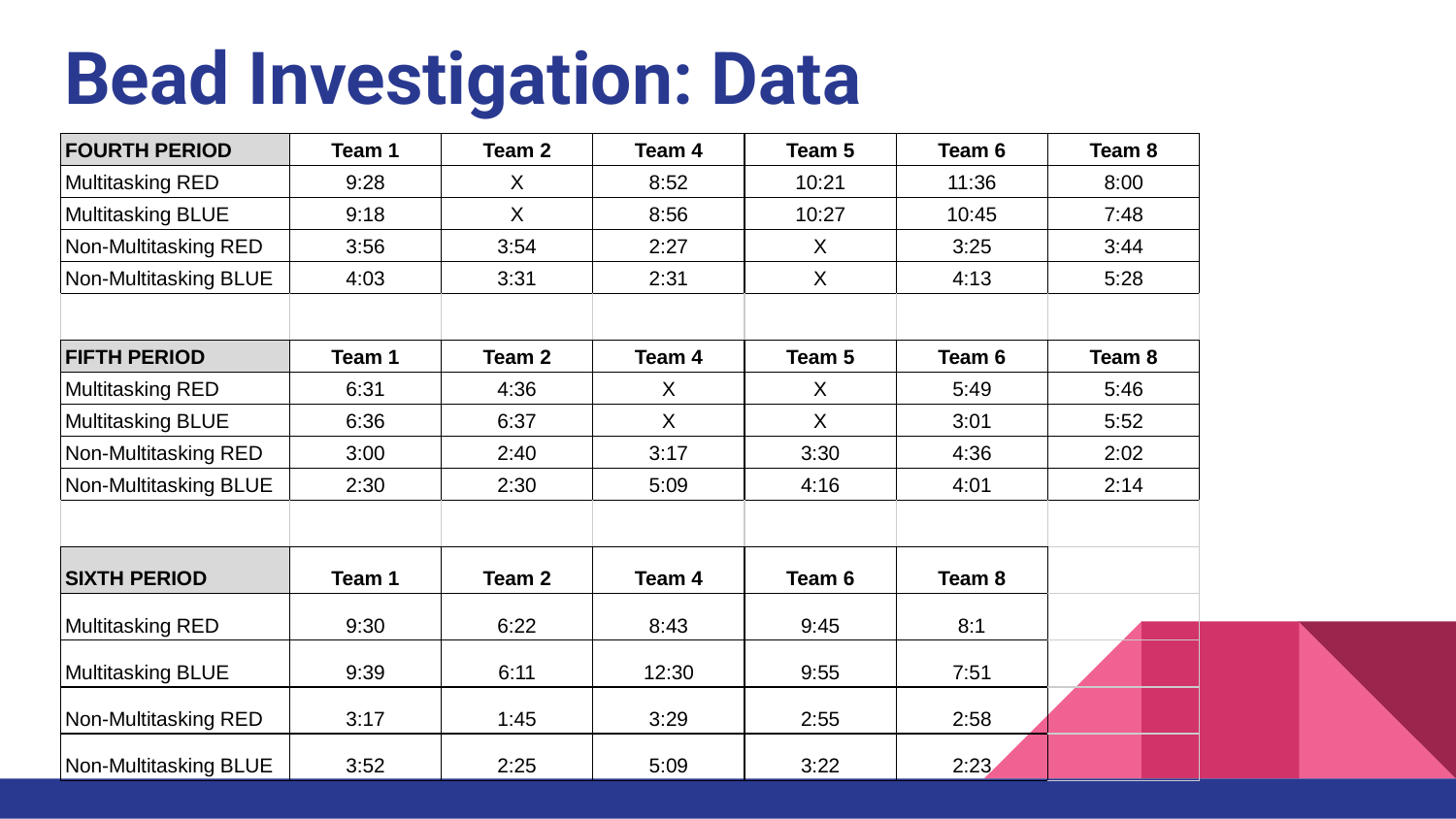

# Bead Investigation: Data
| FOURTH PERIOD | Team 1 | Team 2 | Team 4 | Team 5 | Team 6 | Team 8 |
| --- | --- | --- | --- | --- | --- | --- |
| Multitasking RED | 9:28 | X | 8:52 | 10:21 | 11:36 | 8:00 |
| Multitasking BLUE | 9:18 | X | 8:56 | 10:27 | 10:45 | 7:48 |
| Non-Multitasking RED | 3:56 | 3:54 | 2:27 | X | 3:25 | 3:44 |
| Non-Multitasking BLUE | 4:03 | 3:31 | 2:31 | X | 4:13 | 5:28 |
|  |  |  |  |  |  |  |
| FIFTH PERIOD | Team 1 | Team 2 | Team 4 | Team 5 | Team 6 | Team 8 |
| Multitasking RED | 6:31 | 4:36 | X | X | 5:49 | 5:46 |
| Multitasking BLUE | 6:36 | 6:37 | X | X | 3:01 | 5:52 |
| Non-Multitasking RED | 3:00 | 2:40 | 3:17 | 3:30 | 4:36 | 2:02 |
| Non-Multitasking BLUE | 2:30 | 2:30 | 5:09 | 4:16 | 4:01 | 2:14 |
|  |  |  |  |  |  |  |
| SIXTH PERIOD | Team 1 | Team 2 | Team 4 | Team 6 | Team 8 |  |
| Multitasking RED | 9:30 | 6:22 | 8:43 | 9:45 | 8:1 |  |
| Multitasking BLUE | 9:39 | 6:11 | 12:30 | 9:55 | 7:51 |  |
| Non-Multitasking RED | 3:17 | 1:45 | 3:29 | 2:55 | 2:58 |  |
| Non-Multitasking BLUE | 3:52 | 2:25 | 5:09 | 3:22 | 2:23 |  |